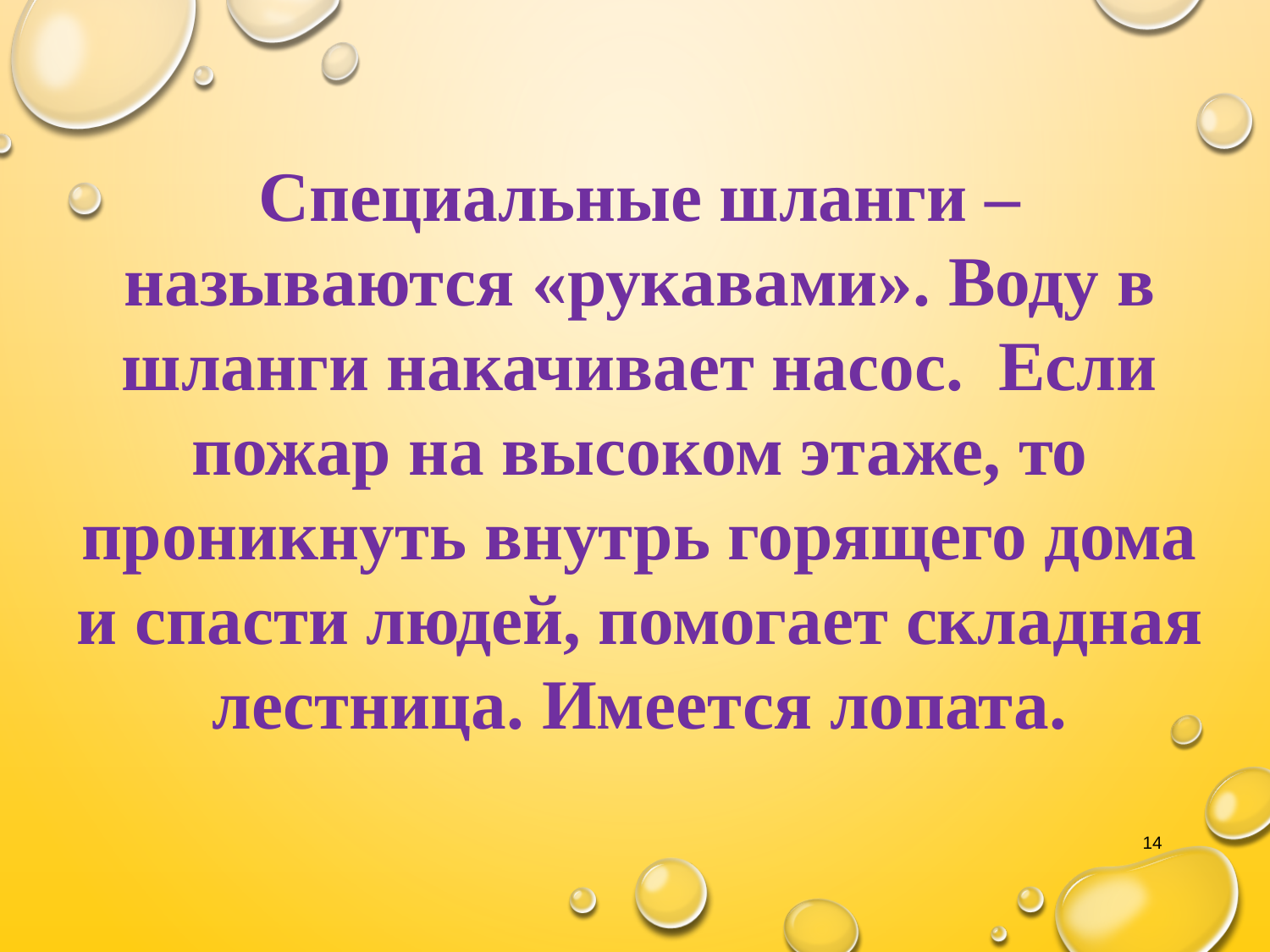

Специальные шланги – называются «рукавами». Воду в шланги накачивает насос.  Если пожар на высоком этаже, то проникнуть внутрь горящего дома и спасти людей, помогает складная лестница. Имеется лопата.
14